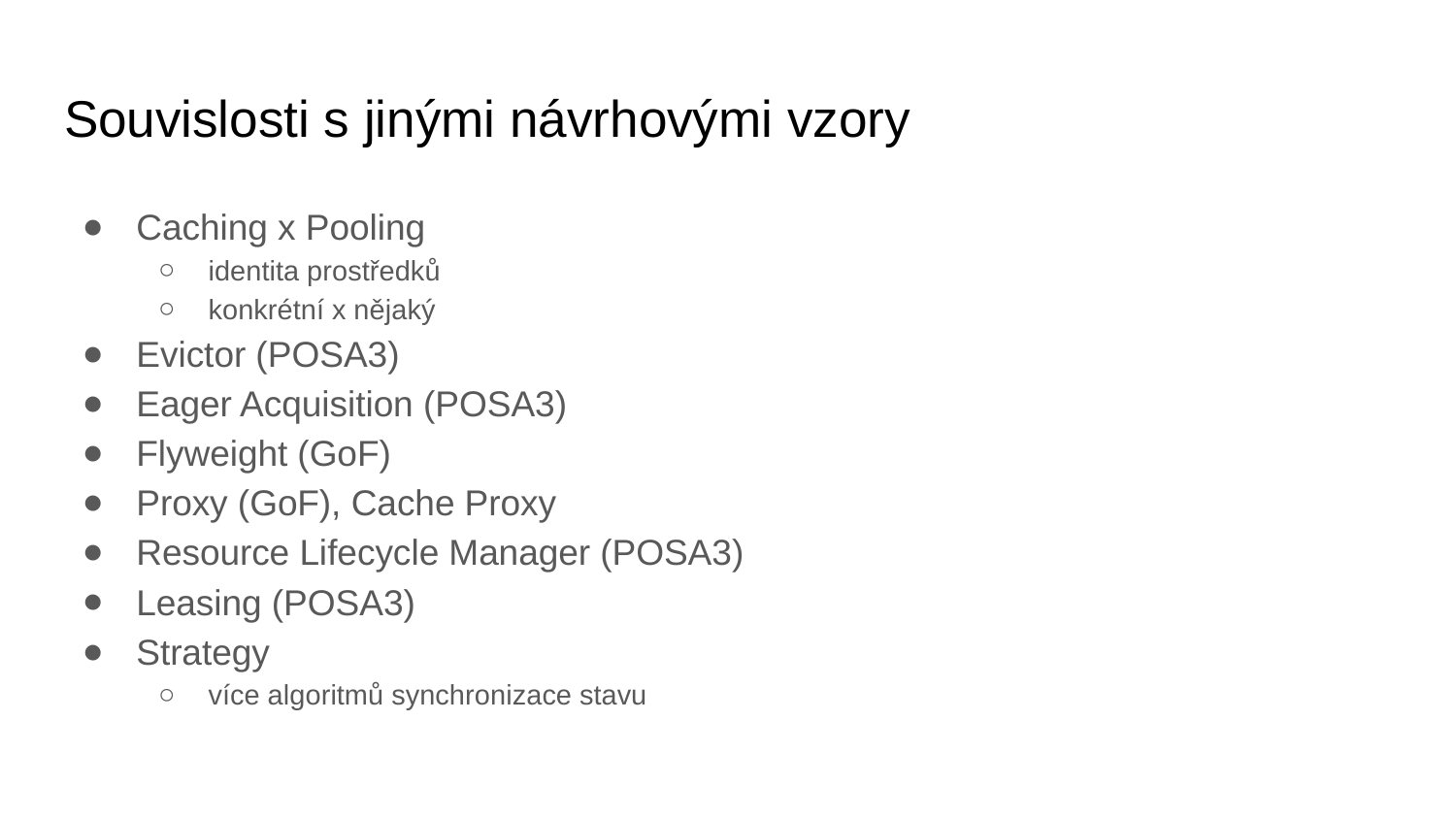

# Souvislosti s jinými návrhovými vzory
Caching x Pooling
identita prostředků
konkrétní x nějaký
Evictor (POSA3)
Eager Acquisition (POSA3)
Flyweight (GoF)
Proxy (GoF), Cache Proxy
Resource Lifecycle Manager (POSA3)
Leasing (POSA3)
Strategy
více algoritmů synchronizace stavu